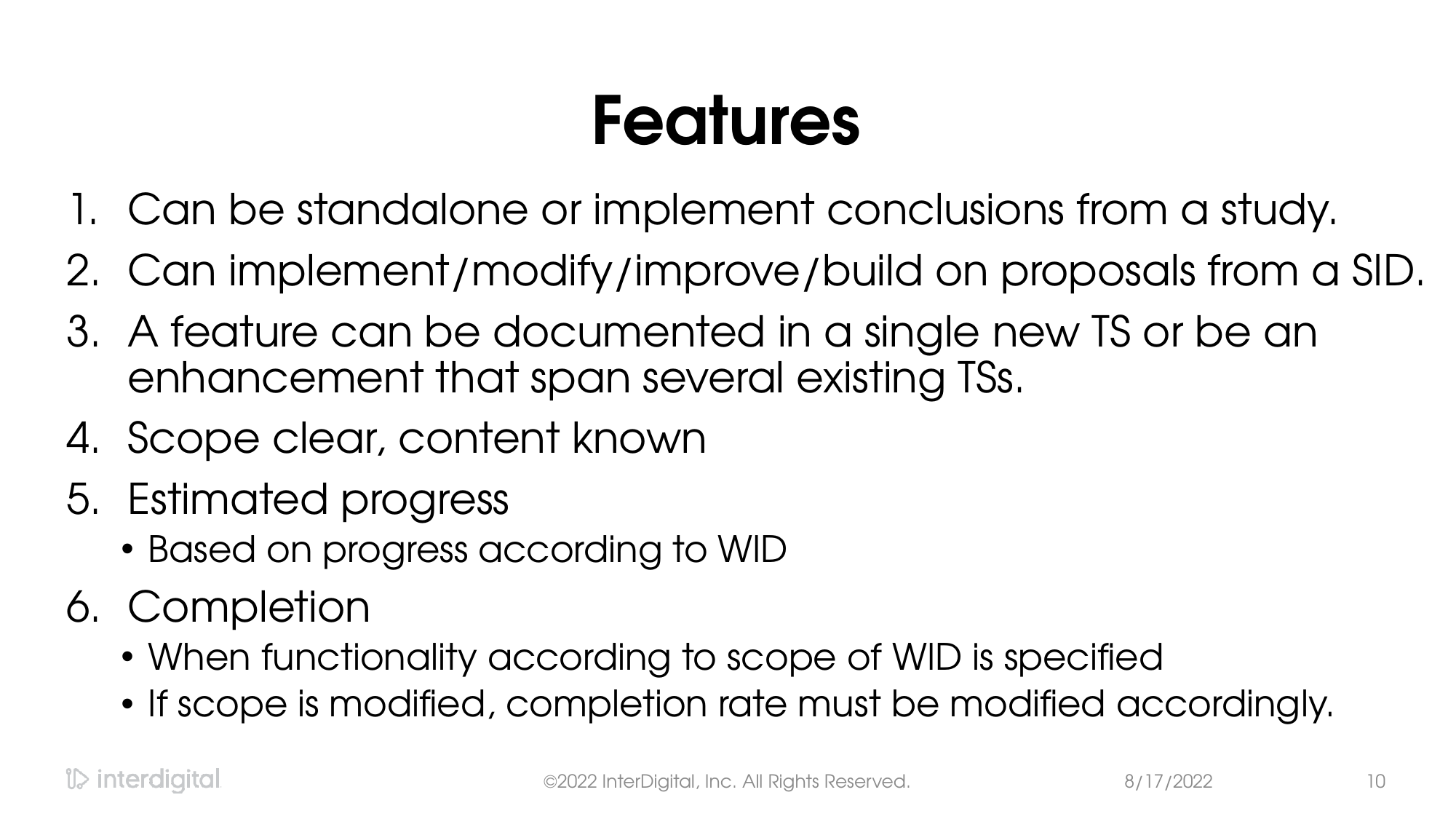

# Features
Can be standalone or implement conclusions from a study.
Can implement/modify/improve/build on proposals from a SID.
A feature can be documented in a single new TS or be an enhancement that span several existing TSs.
Scope clear, content known
Estimated progress
Based on progress according to WID
Completion
When functionality according to scope of WID is specified
If scope is modified, completion rate must be modified accordingly.
©2022 InterDigital, Inc. All Rights Reserved.
8/17/2022
10